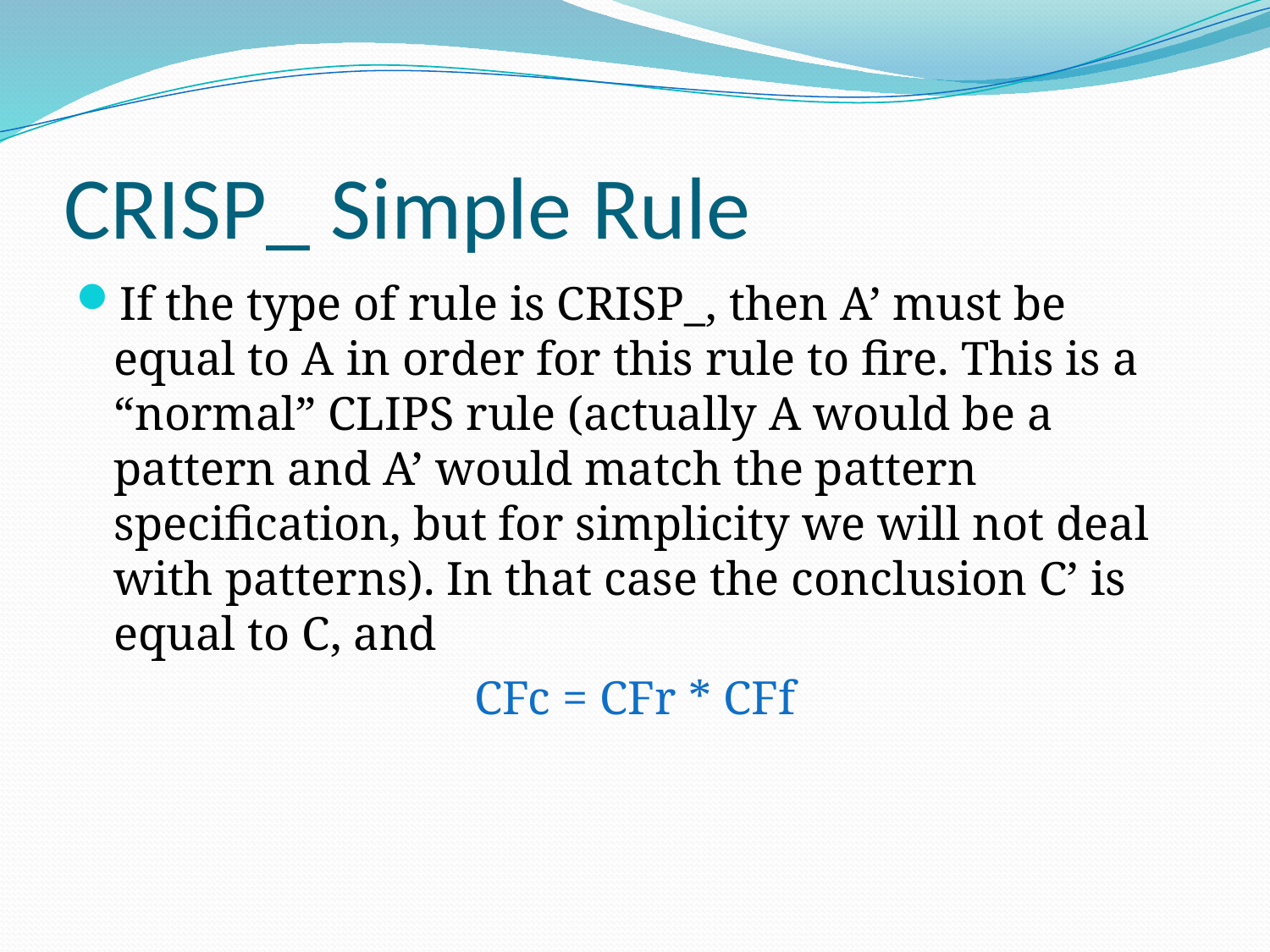

# CRISP_ Simple Rule
If the type of rule is CRISP_, then A’ must be equal to A in order for this rule to fire. This is a “normal” CLIPS rule (actually A would be a pattern and A’ would match the pattern specification, but for simplicity we will not deal with patterns). In that case the conclusion C’ is equal to C, and
CFc = CFr * CFf